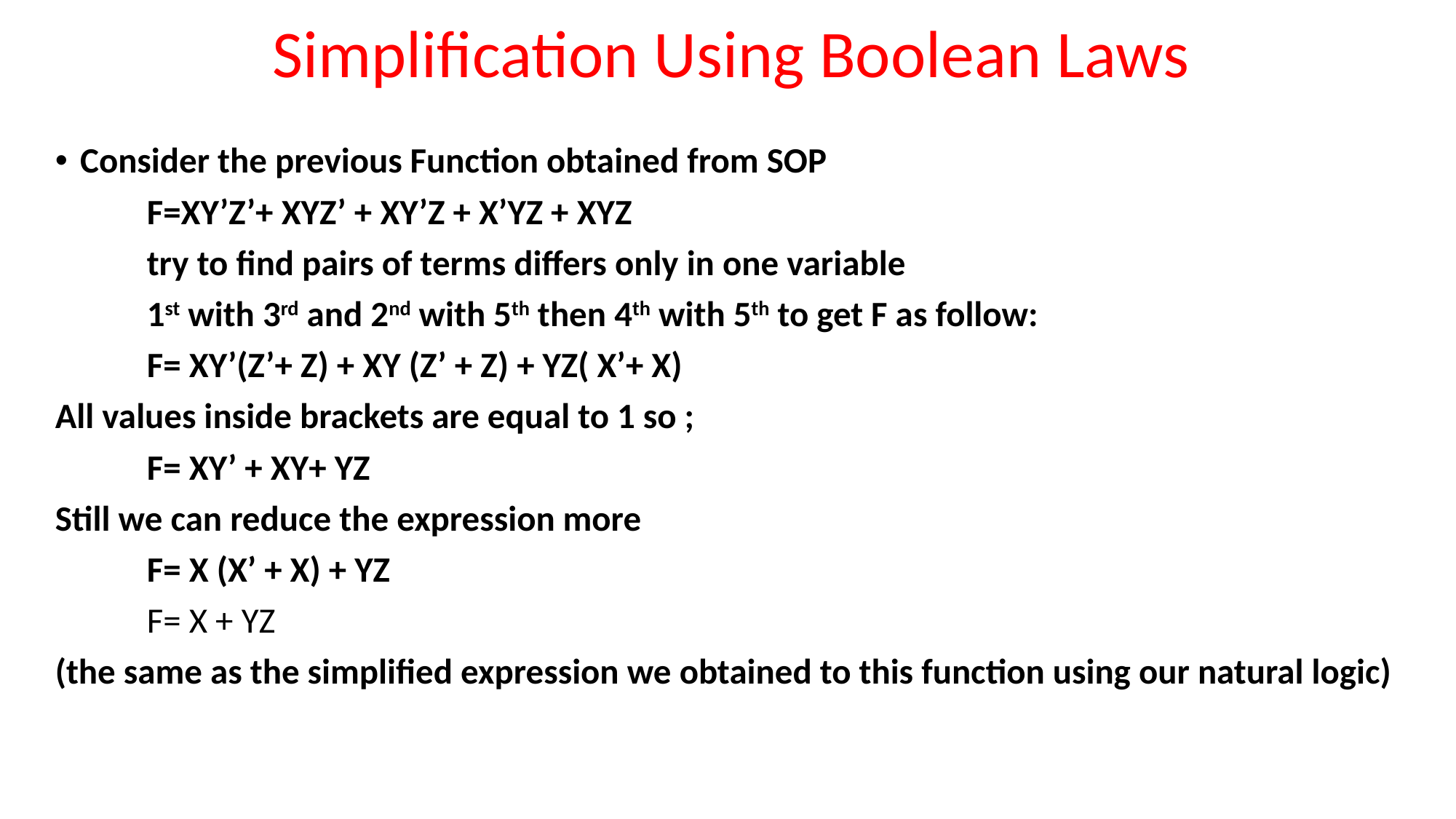

# Simplification Using Boolean Laws
Consider the previous Function obtained from SOP
	F=XY’Z’+ XYZ’ + XY’Z + X’YZ + XYZ
	try to find pairs of terms differs only in one variable
	1st with 3rd and 2nd with 5th then 4th with 5th to get F as follow:
	F= XY’(Z’+ Z) + XY (Z’ + Z) + YZ( X’+ X)
All values inside brackets are equal to 1 so ;
	F= XY’ + XY+ YZ
Still we can reduce the expression more
	F= X (X’ + X) + YZ
	F= X + YZ
(the same as the simplified expression we obtained to this function using our natural logic)